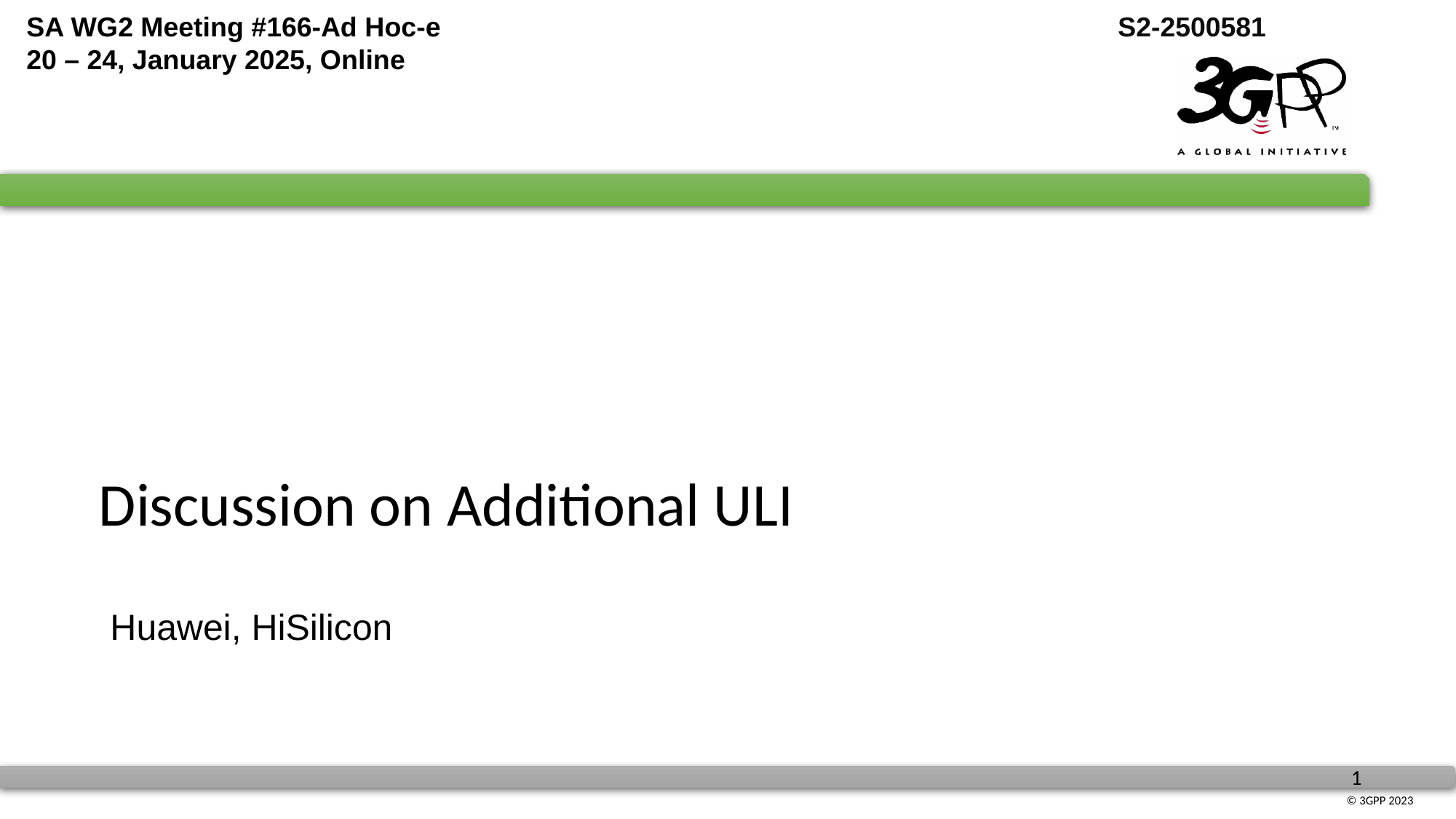

# Discussion on Additional ULI

Huawei, HiSilicon